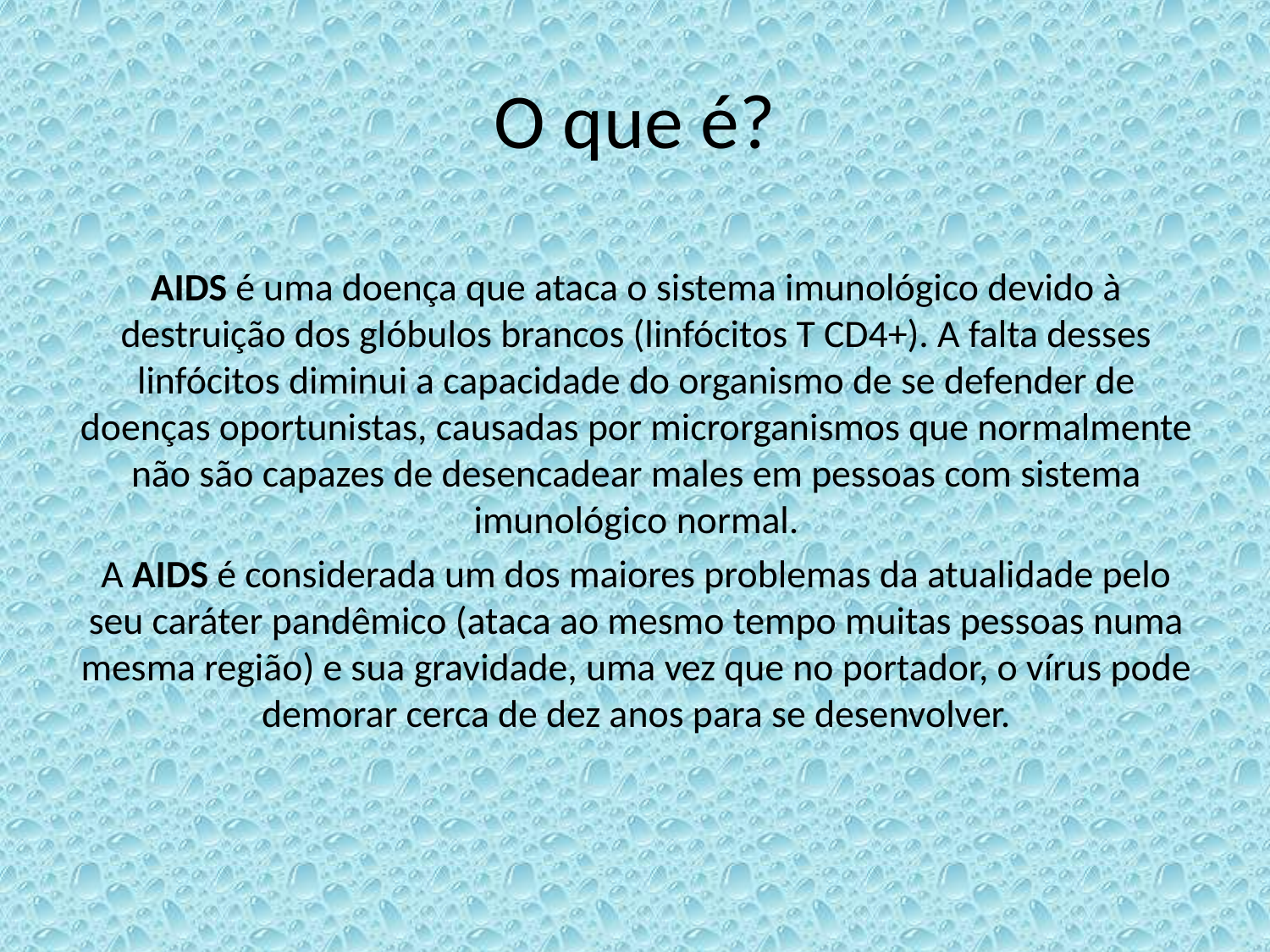

# O que é?
AIDS é uma doença que ataca o sistema imunológico devido à destruição dos glóbulos brancos (linfócitos T CD4+). A falta desses linfócitos diminui a capacidade do organismo de se defender de doenças oportunistas, causadas por microrganismos que normalmente não são capazes de desencadear males em pessoas com sistema imunológico normal.
A AIDS é considerada um dos maiores problemas da atualidade pelo seu caráter pandêmico (ataca ao mesmo tempo muitas pessoas numa mesma região) e sua gravidade, uma vez que no portador, o vírus pode demorar cerca de dez anos para se desenvolver.